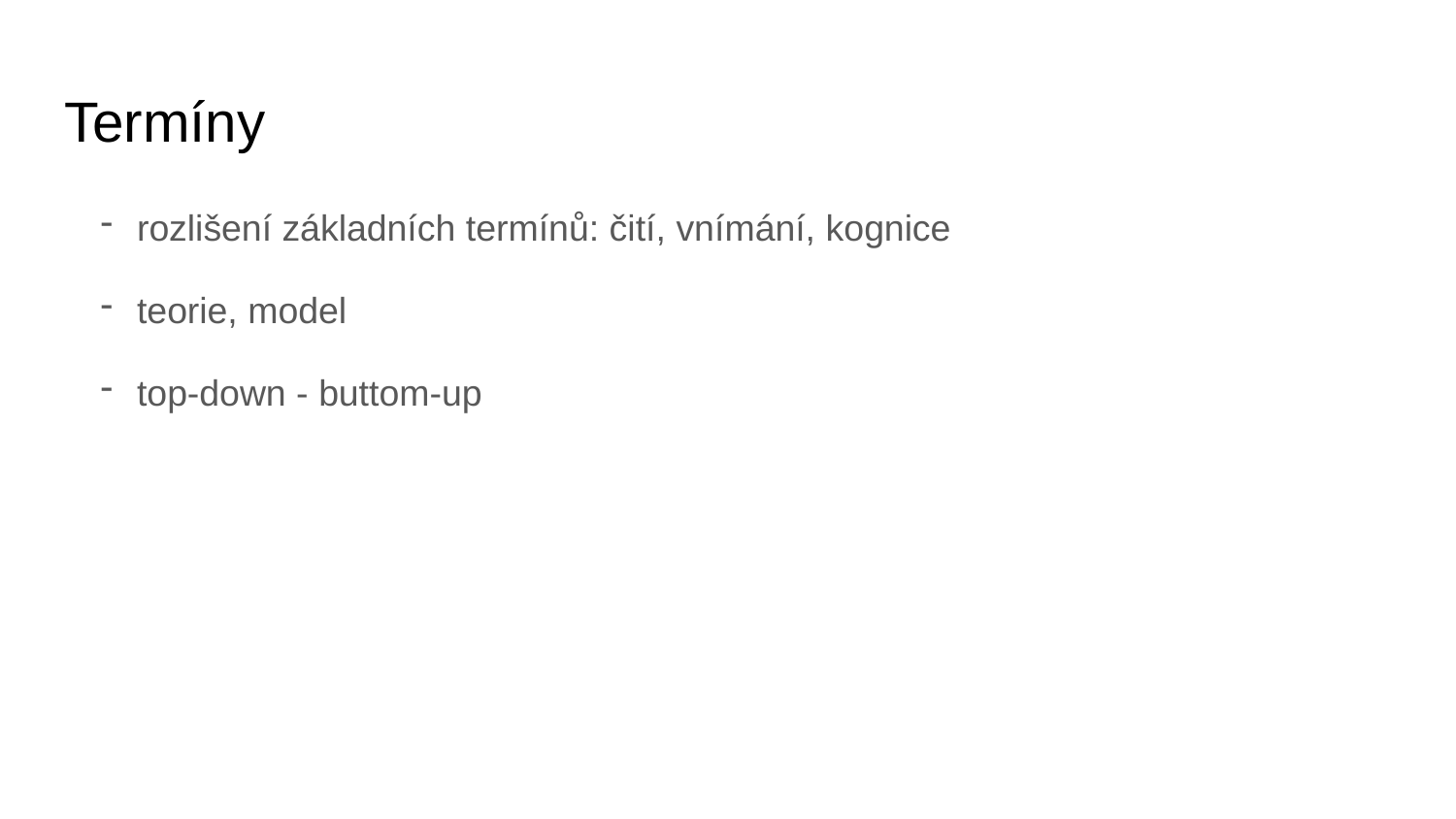

# Termíny
rozlišení základních termínů: čití, vnímání, kognice
teorie, model
top-down - buttom-up